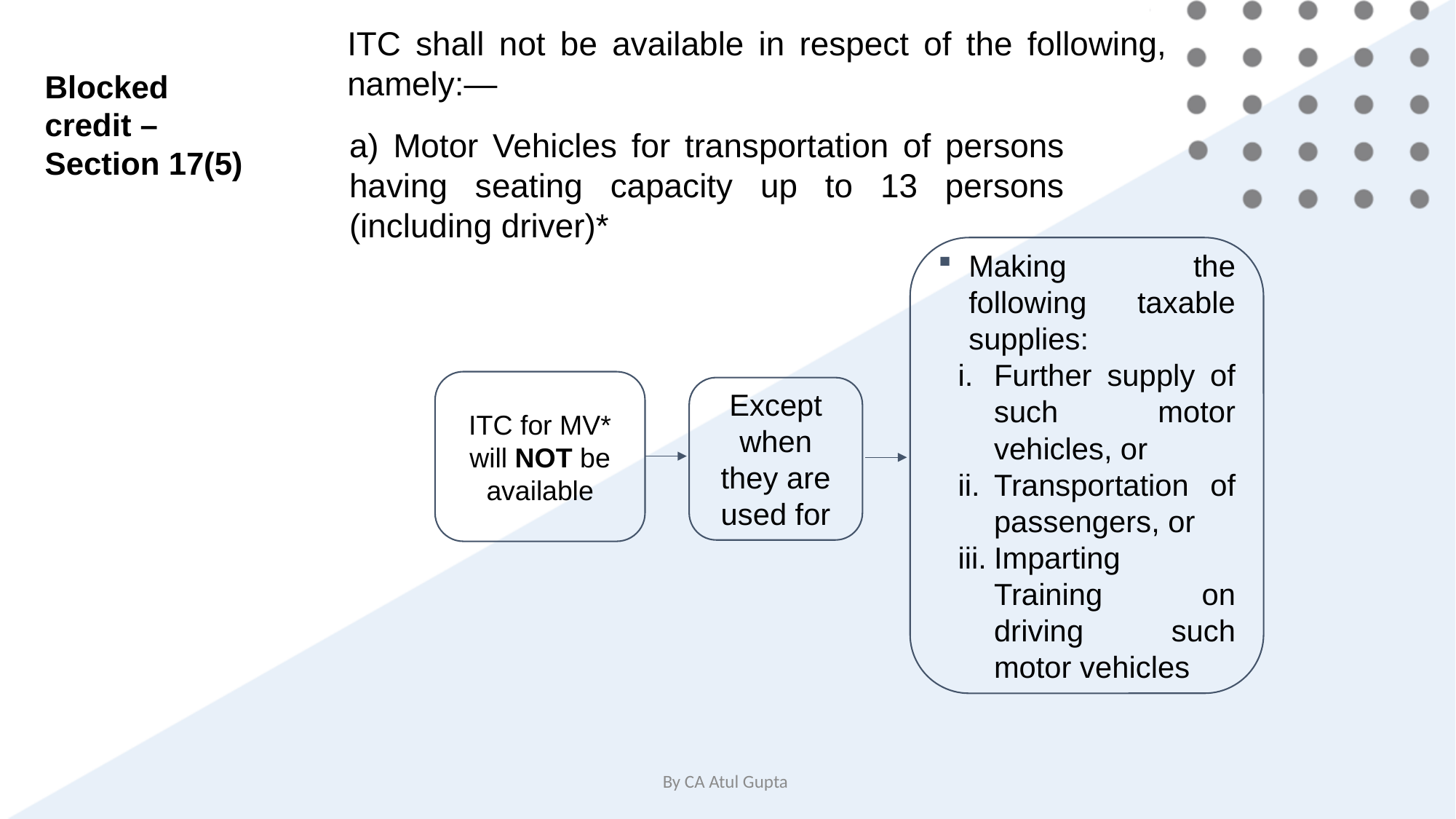

Blocked credit – Section 17(5)
ITC shall not be available in respect of the following, namely:—

a) Motor Vehicles for transportation of persons having seating capacity up to 13 persons (including driver)*

Making the following taxable supplies:
Further supply of such motor vehicles, or
Transportation of passengers, or
Imparting Training on driving such motor vehicles

ITC for MV* will NOT be available
Except when they are used for
By CA Atul Gupta